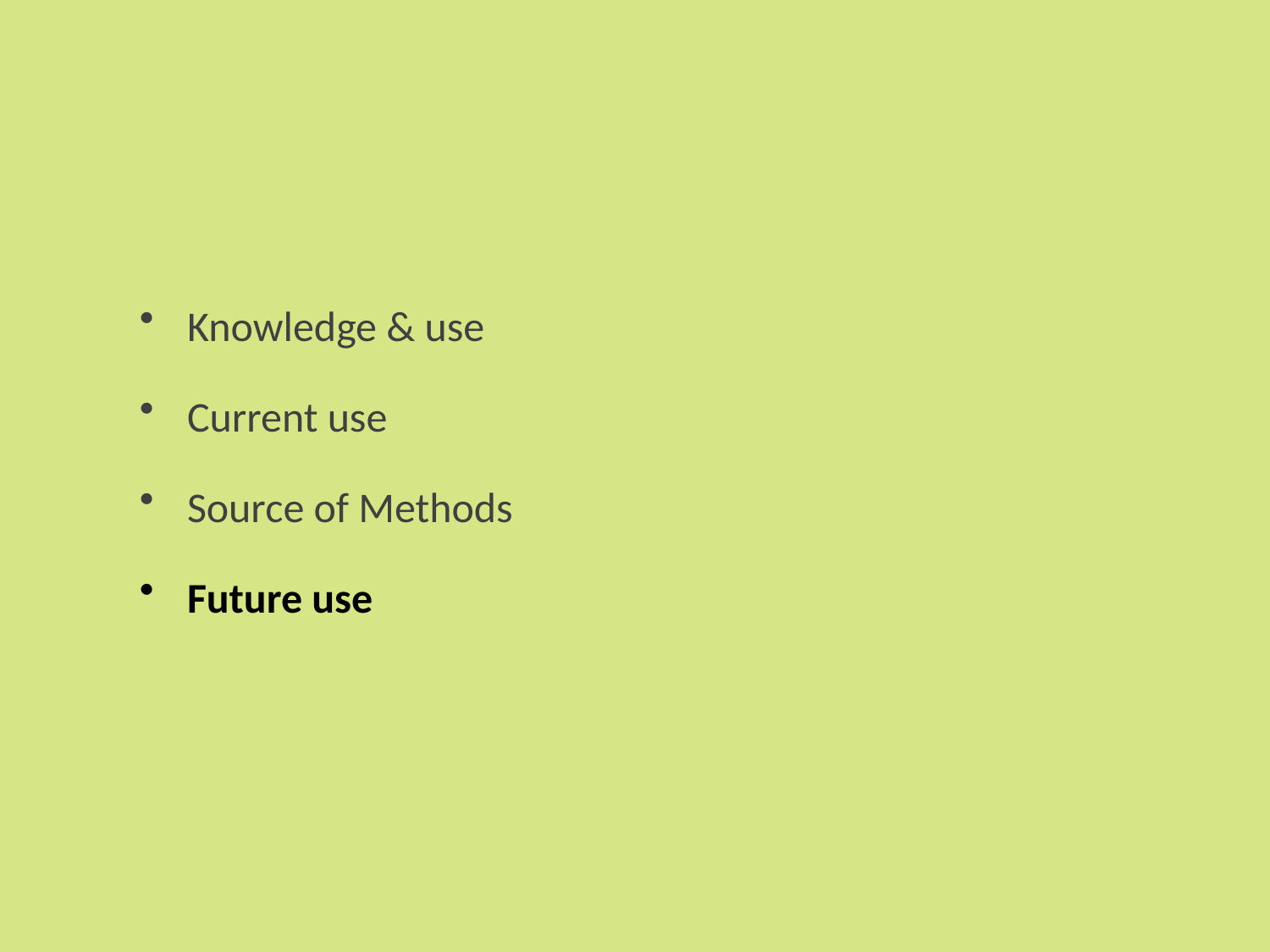

Knowledge & use
Current use
Source of Methods
Future use